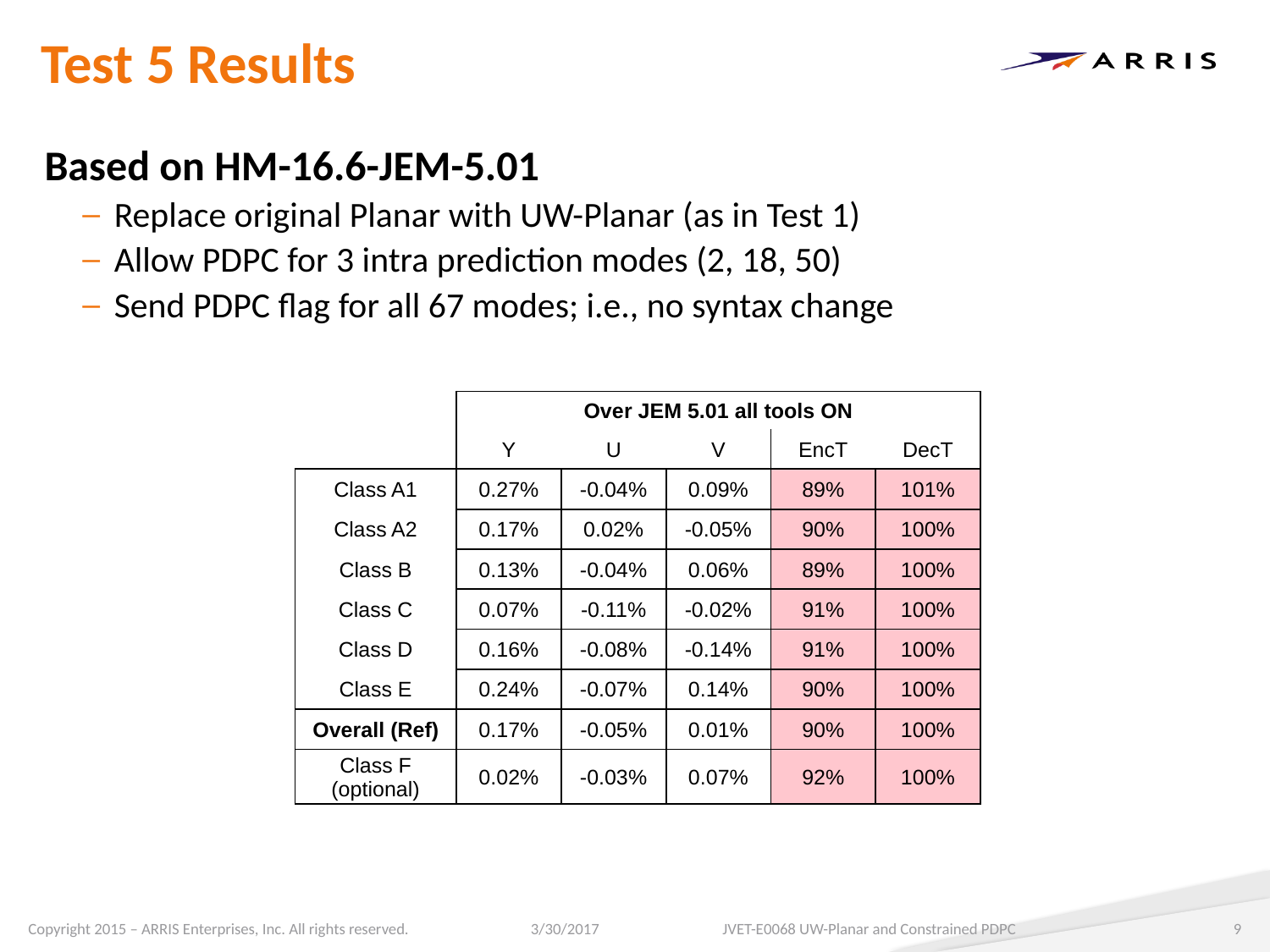

# Test 5 Results
Based on HM-16.6-JEM-5.01
Replace original Planar with UW-Planar (as in Test 1)
Allow PDPC for 3 intra prediction modes (2, 18, 50)
Send PDPC flag for all 67 modes; i.e., no syntax change

|  | Over JEM 5.01 all tools ON |  |  |  |  |
| --- | --- | --- | --- | --- | --- |
|  | Y | U | V | EncT | DecT |
| Class A1 | 0.27% | -0.04% | 0.09% | 89% | 101% |
| Class A2 | 0.17% | 0.02% | -0.05% | 90% | 100% |
| Class B | 0.13% | -0.04% | 0.06% | 89% | 100% |
| Class C | 0.07% | -0.11% | -0.02% | 91% | 100% |
| Class D | 0.16% | -0.08% | -0.14% | 91% | 100% |
| Class E | 0.24% | -0.07% | 0.14% | 90% | 100% |
| Overall (Ref) | 0.17% | -0.05% | 0.01% | 90% | 100% |
| Class F (optional) | 0.02% | -0.03% | 0.07% | 92% | 100% |
3/30/2017
JVET-E0068 UW-Planar and Constrained PDPC
9